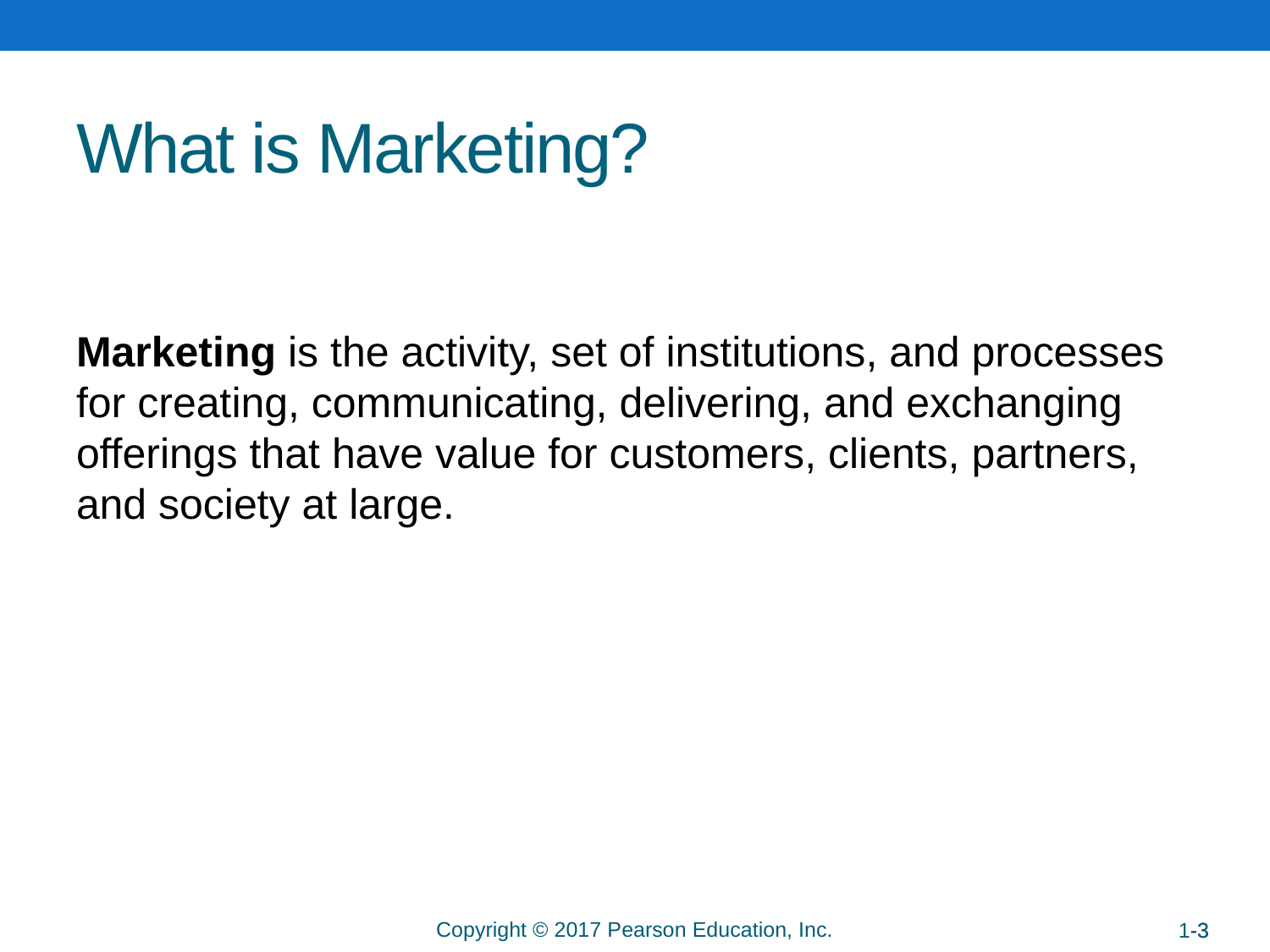

# What is Marketing?
Marketing is the activity, set of institutions, and processes for creating, communicating, delivering, and exchanging offerings that have value for customers, clients, partners, and society at large.